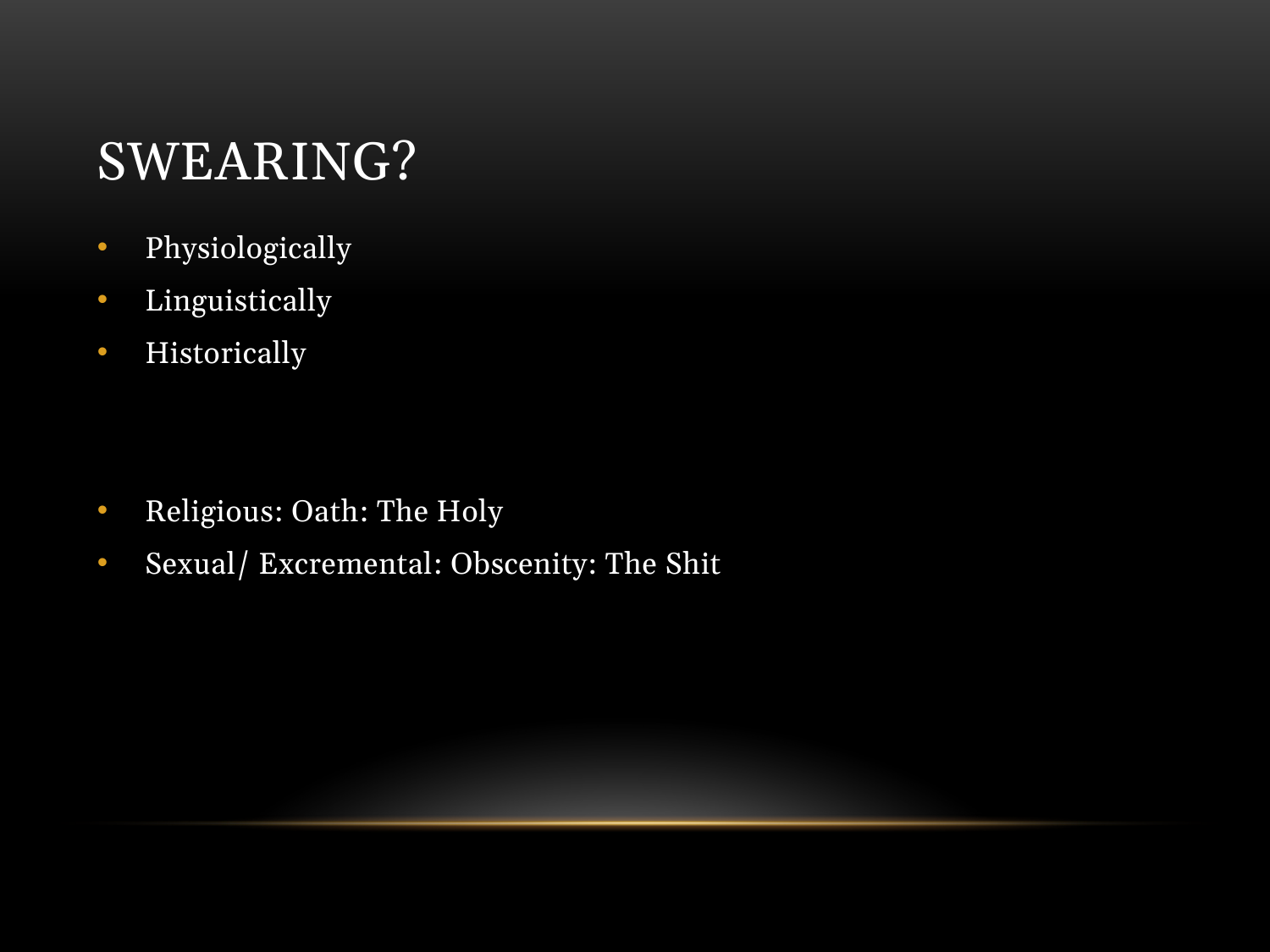

# Swearing?
Physiologically
Linguistically
Historically

Religious: Oath: The Holy
Sexual/ Excremental: Obscenity: The Shit